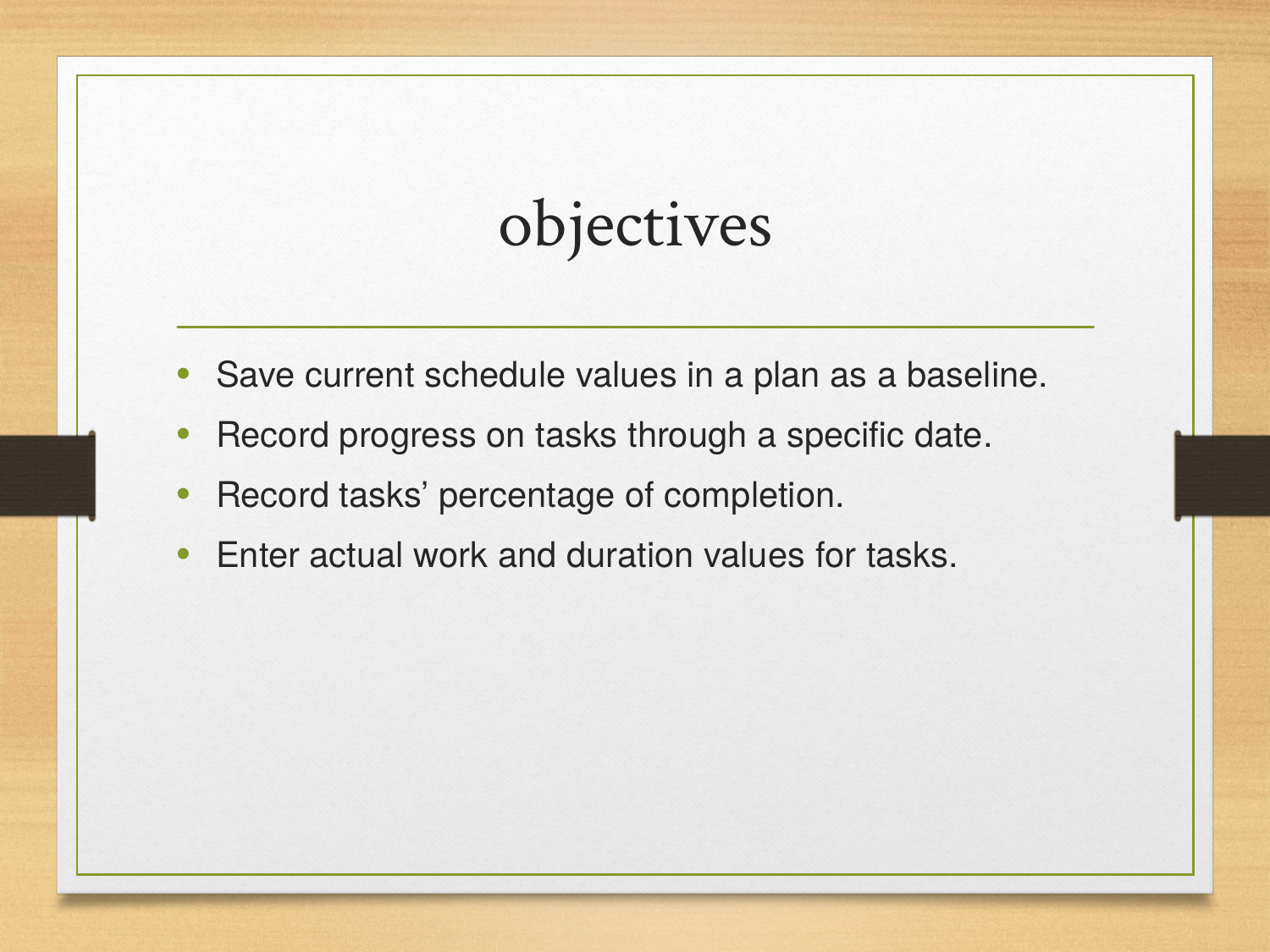

# objectives
Save current schedule values in a plan as a baseline.
Record progress on tasks through a specific date.
Record tasks’ percentage of completion.
Enter actual work and duration values for tasks.